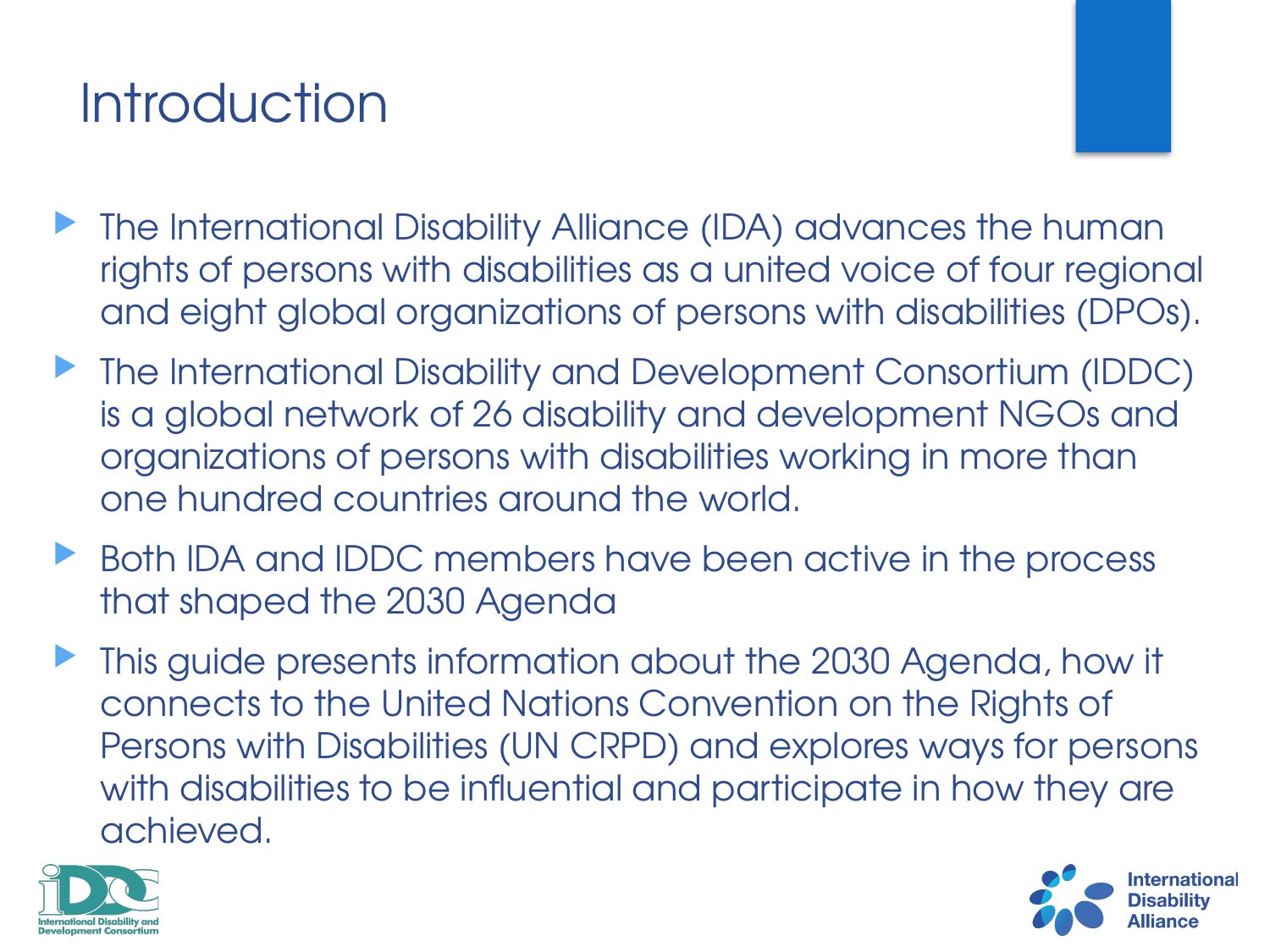

# Introduction
The International Disability Alliance (IDA) advances the human rights of persons with disabilities as a united voice of four regional and eight global organizations of persons with disabilities (DPOs).
The International Disability and Development Consortium (IDDC) is a global network of 26 disability and development NGOs and organizations of persons with disabilities working in more than one hundred countries around the world.
Both IDA and IDDC members have been active in the process that shaped the 2030 Agenda
This guide presents information about the 2030 Agenda, how it connects to the United Nations Convention on the Rights of Persons with Disabilities (UN CRPD) and explores ways for persons with disabilities to be influential and participate in how they are achieved.